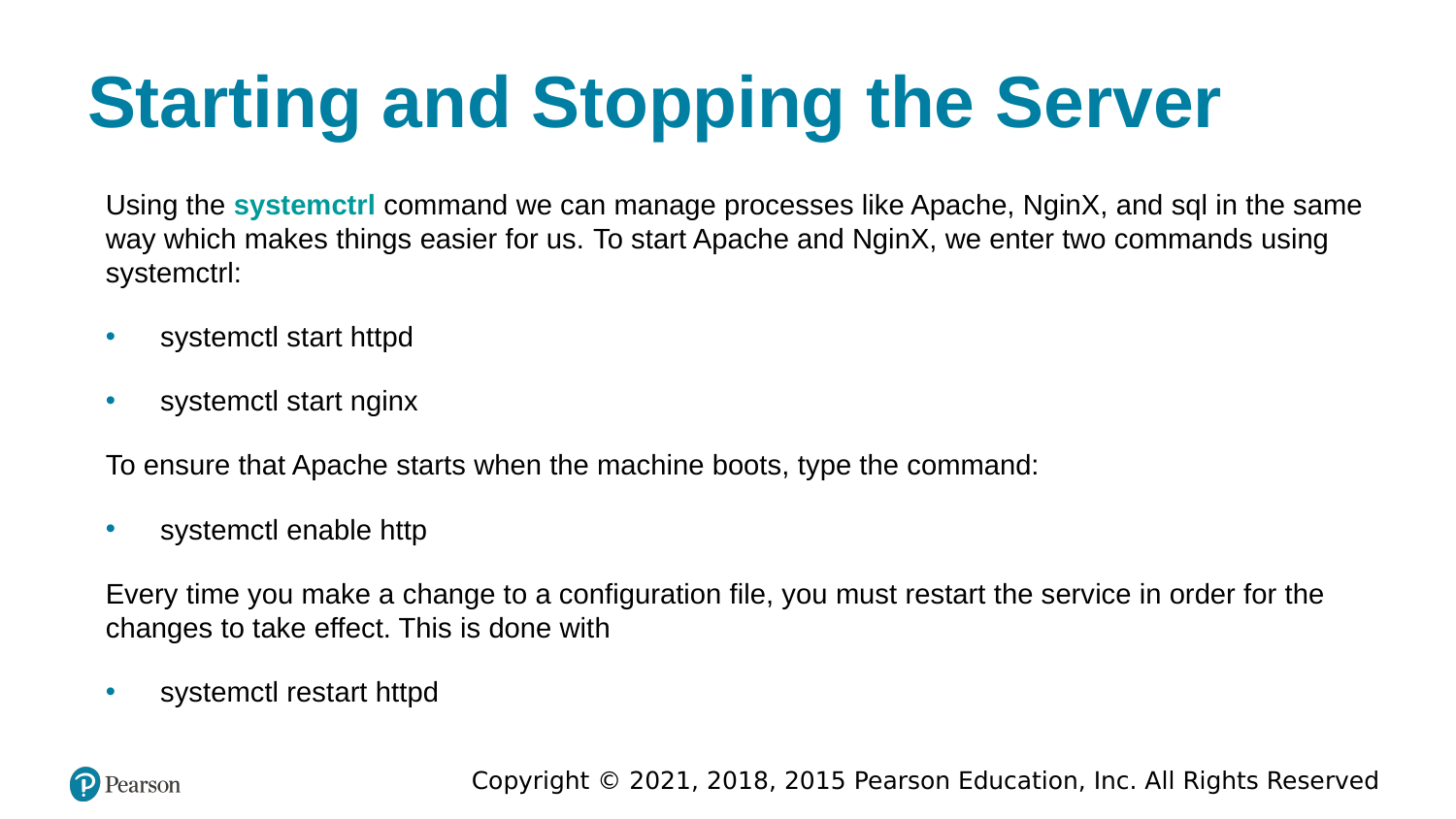

# Starting and Stopping the Server
Using the systemctrl command we can manage processes like Apache, NginX, and sql in the same way which makes things easier for us. To start Apache and NginX, we enter two commands using systemctrl:
systemctl start httpd
systemctl start nginx
To ensure that Apache starts when the machine boots, type the command:
systemctl enable http
Every time you make a change to a configuration file, you must restart the service in order for the changes to take effect. This is done with
systemctl restart httpd